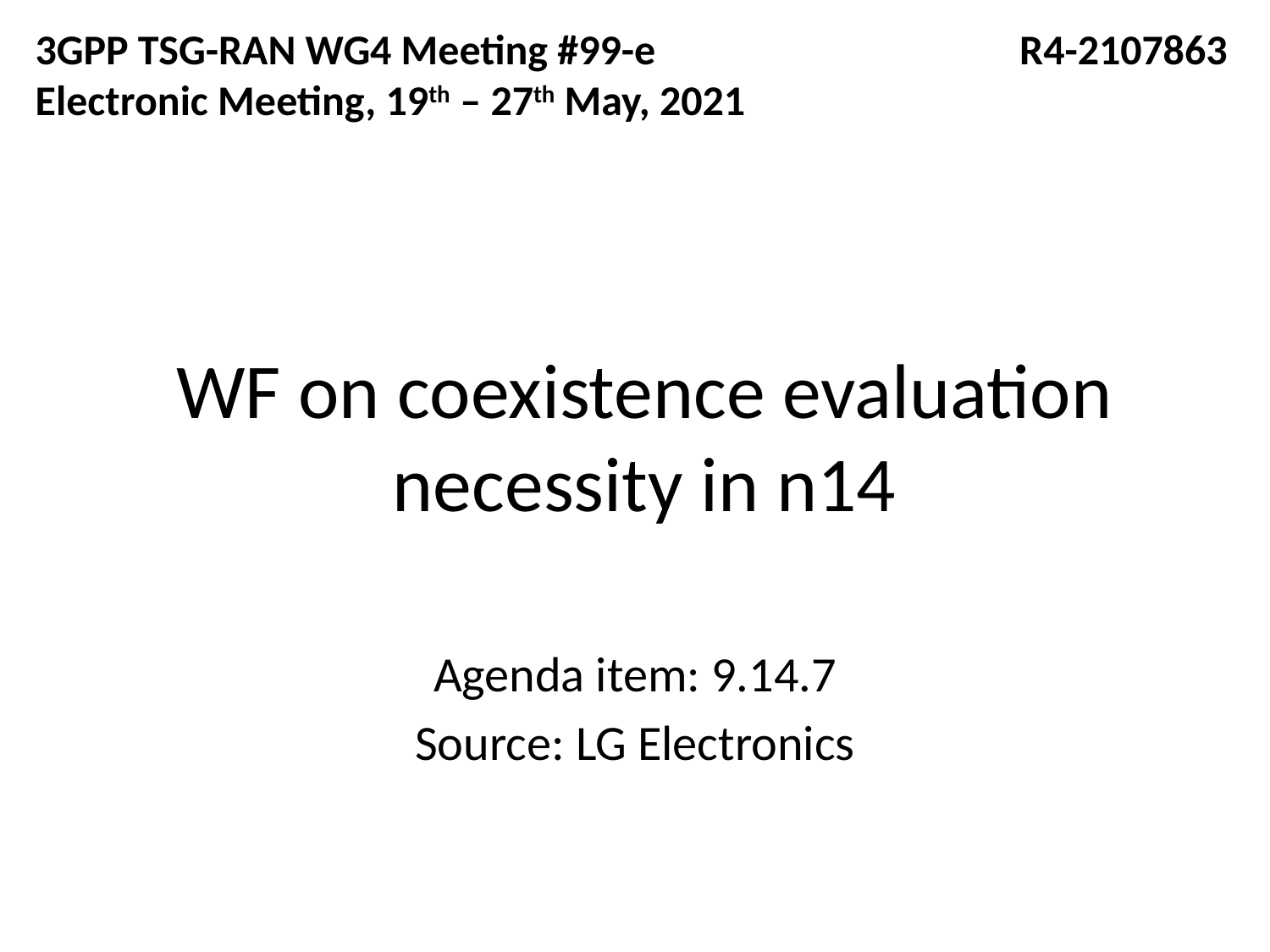

3GPP TSG-RAN WG4 Meeting #99-e	                        	          R4-2107863
Electronic Meeting, 19th – 27th May, 2021
# WF on coexistence evaluation necessity in n14
Agenda item: 9.14.7
Source: LG Electronics